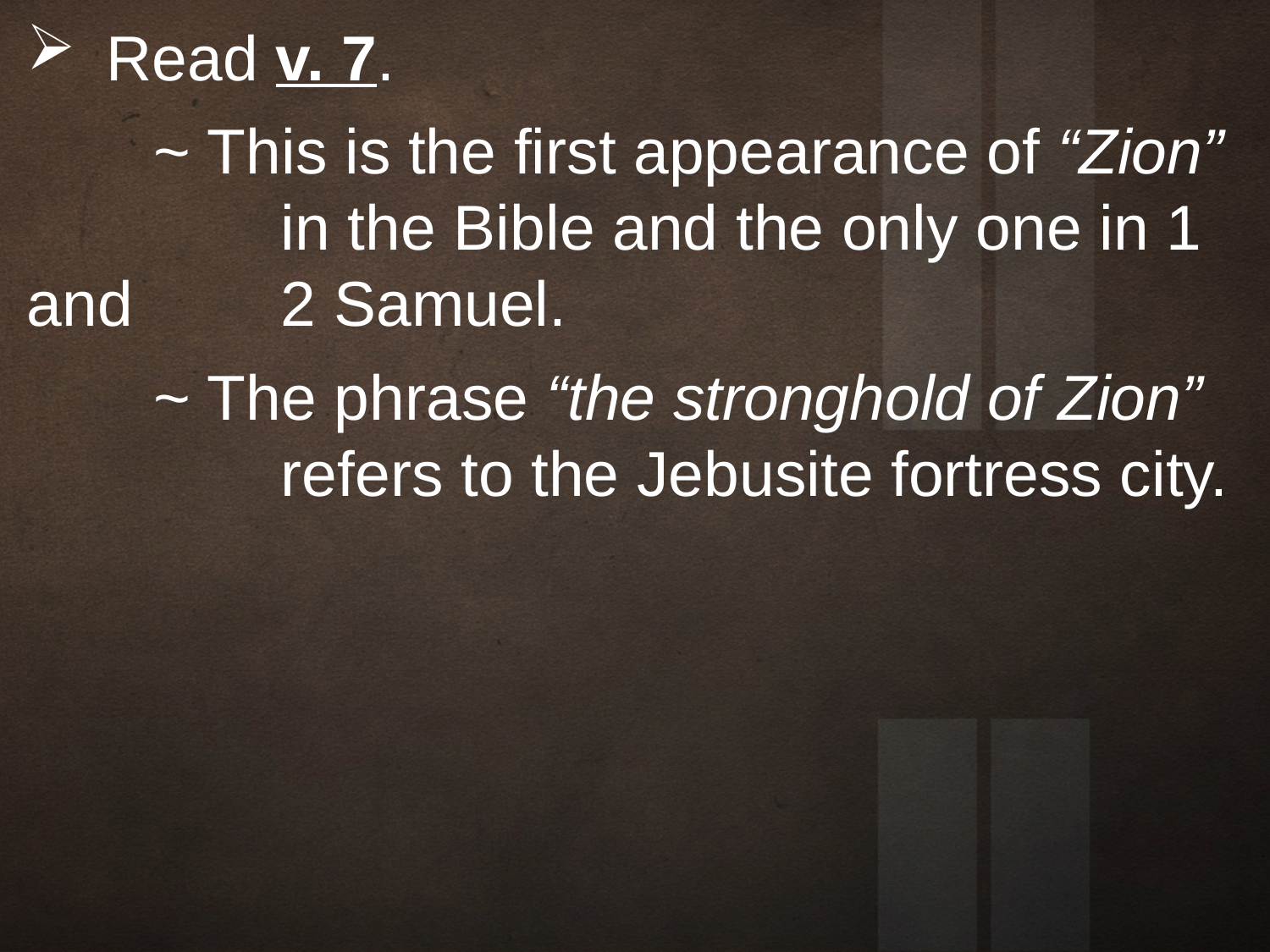

Read v. 7.
	~ This is the first appearance of “Zion” 		in the Bible and the only one in 1 and 		2 Samuel.
	~ The phrase “the stronghold of Zion” 		refers to the Jebusite fortress city.